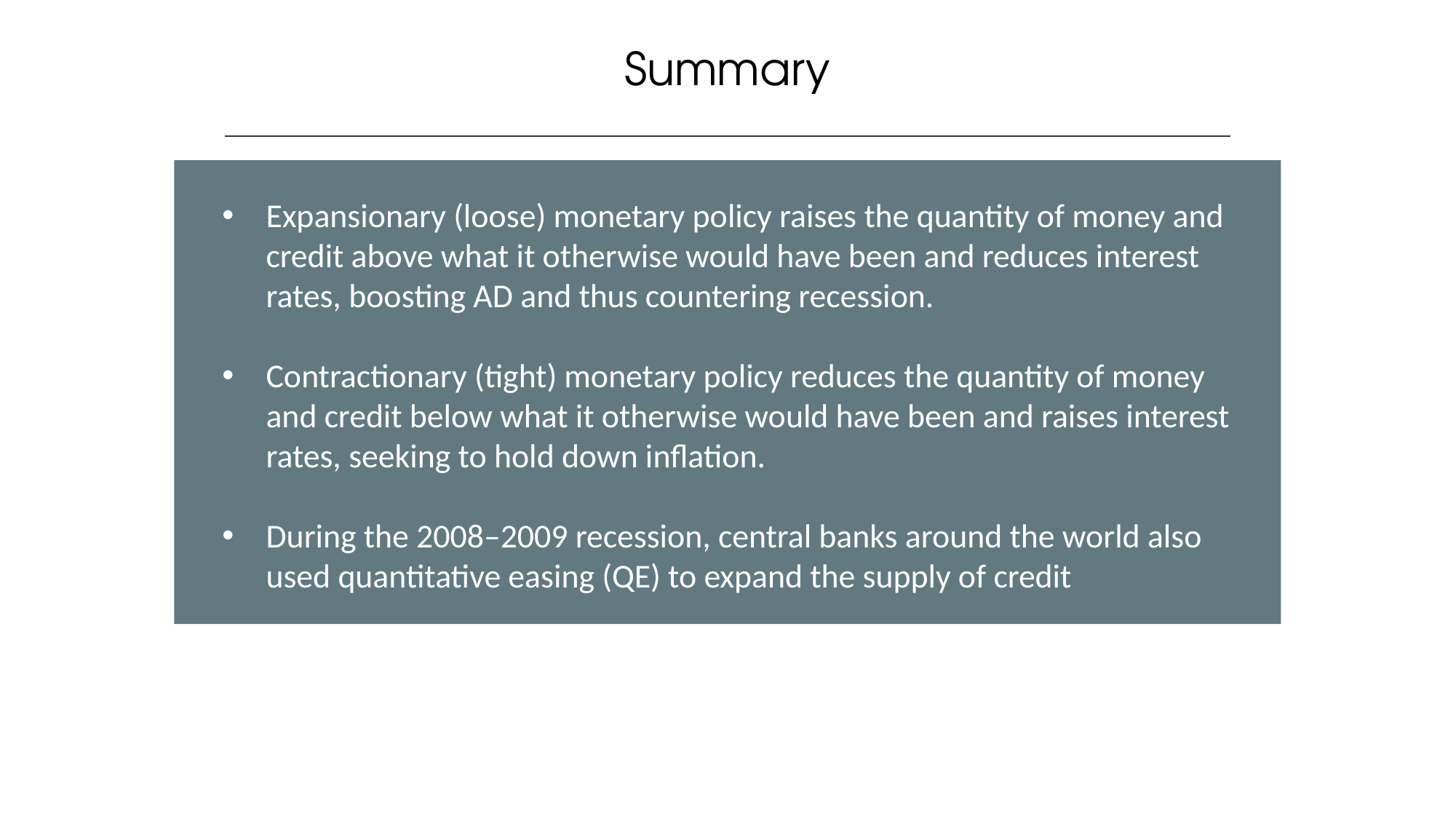

Summary
HAWKES LEARNING

Expansionary (loose) monetary policy raises the quantity of money and credit above what it otherwise would have been and reduces interest rates, boosting AD and thus countering recession.

Contractionary (tight) monetary policy reduces the quantity of money and credit below what it otherwise would have been and raises interest rates, seeking to hold down inflation.

During the 2008–2009 recession, central banks around the world also used quantitative easing (QE) to expand the supply of credit